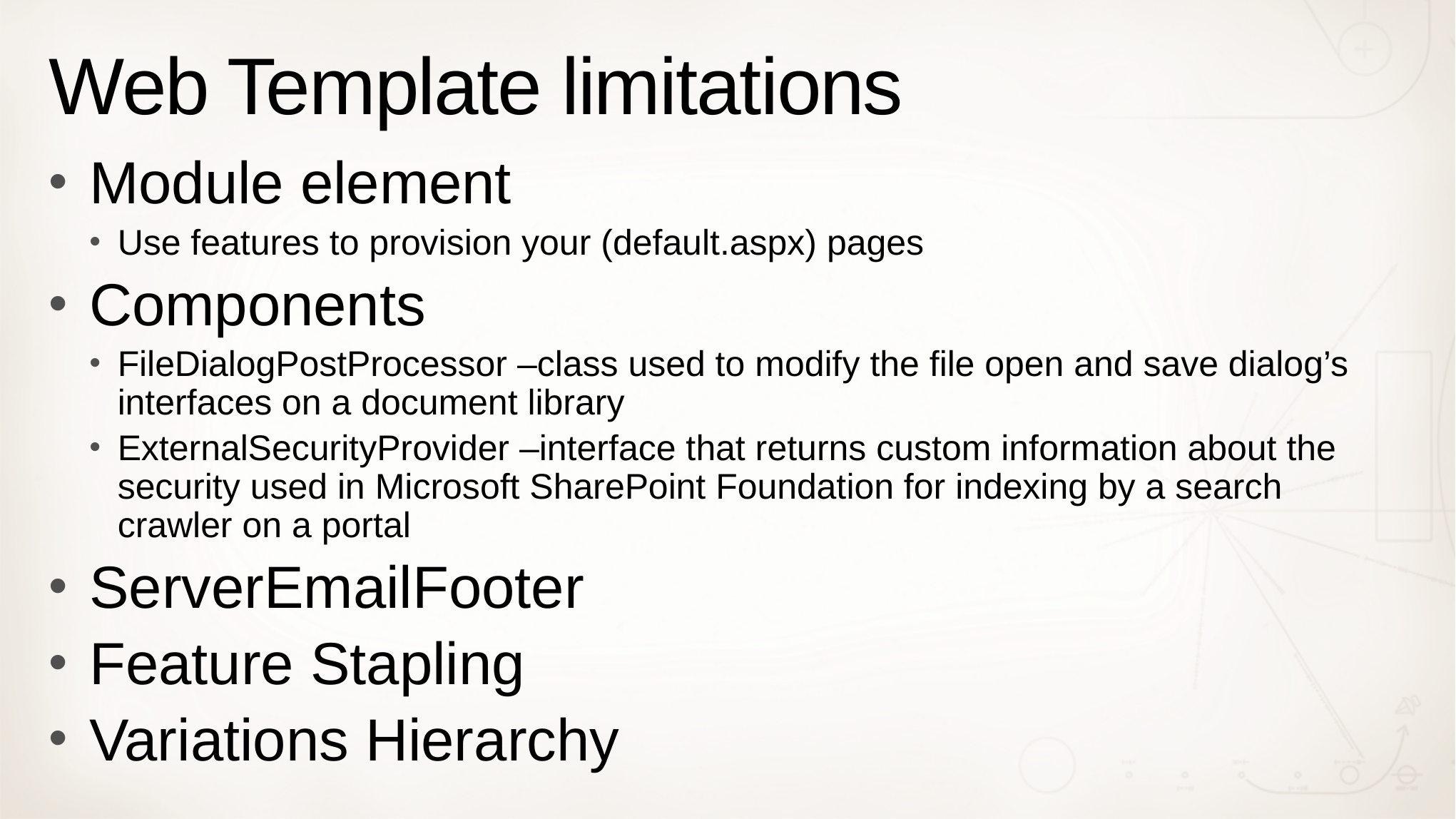

# Web Template limitations
Module element
Use features to provision your (default.aspx) pages
Components
FileDialogPostProcessor –class used to modify the file open and save dialog’s interfaces on a document library
ExternalSecurityProvider –interface that returns custom information about the security used in Microsoft SharePoint Foundation for indexing by a search crawler on a portal
ServerEmailFooter
Feature Stapling
Variations Hierarchy